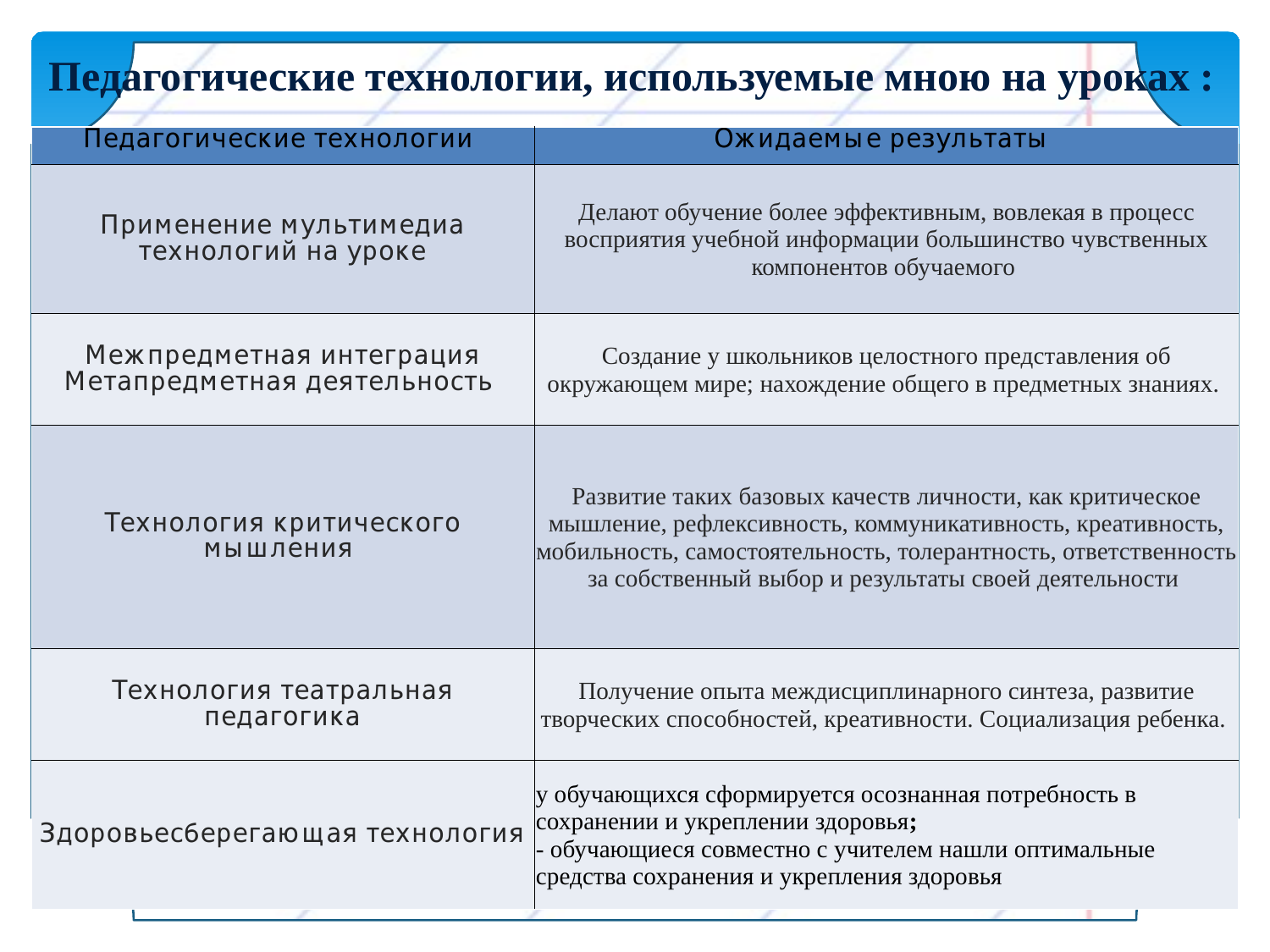

Педагогические технологии, используемые мною на уроках :

| Педагогические технологии | Ожидаемые результаты |
| --- | --- |
| Применение мультимедиа технологий на уроке | Делают обучение более эффективным, вовлекая в процесс восприятия учебной информации большинство чувственных компонентов обучаемого |
| Межпредметная интеграция Метапредметная деятельность | Создание у школьников целостного представления об окружающем мире; нахождение общего в предметных знаниях. |
| Технология критического мышления | Развитие таких базовых качеств личности, как критическое мышление, рефлексивность, коммуникативность, креативность, мобильность, самостоятельность, толерантность, ответственность за собственный выбор и результаты своей деятельности |
| Технология театральная педагогика | Получение опыта междисциплинарного синтеза, развитие творческих способностей, креативности. Социализация ребенка. |
| Здоровьесберегающая технология | у обучающихся сформируется осознанная потребность в сохранении и укреплении здоровья; - обучающиеся совместно с учителем нашли оптимальные средства сохранения и укрепления здоровья |